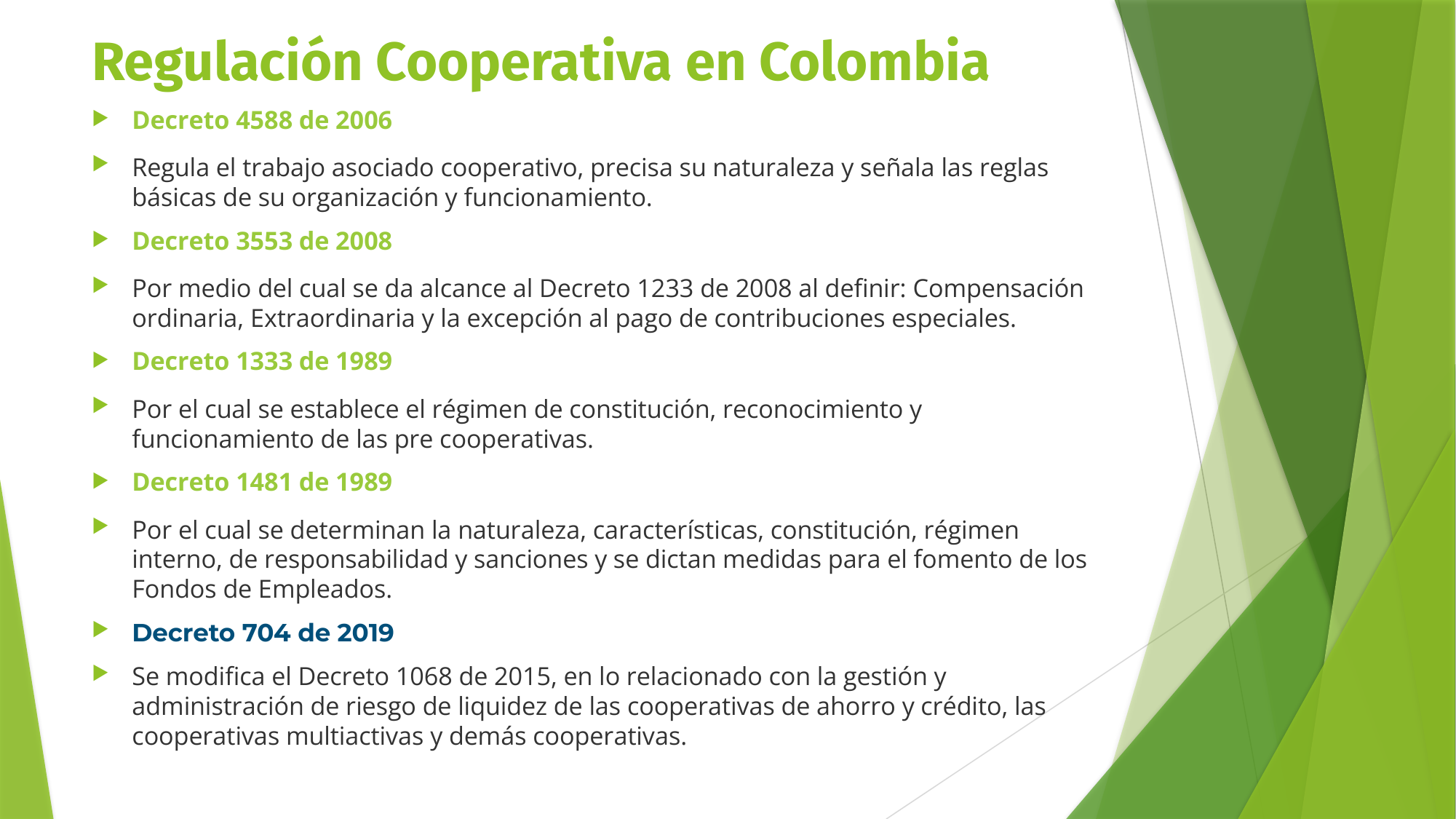

# Regulación Cooperativa en Colombia
Decreto 4588 de 2006
Regula el trabajo asociado cooperativo, precisa su naturaleza y señala las reglas básicas de su organización y funcionamiento.
Decreto 3553 de 2008
Por medio del cual se da alcance al Decreto 1233 de 2008 al definir: Compensación ordinaria, Extraordinaria y la excepción al pago de contribuciones especiales.
Decreto 1333 de 1989
Por el cual se establece el régimen de constitución, reconocimiento y funcionamiento de las pre cooperativas.
Decreto 1481 de 1989
Por el cual se determinan la naturaleza, características, constitución, régimen interno, de responsabilidad y sanciones y se dictan medidas para el fomento de los Fondos de Empleados.
Decreto 704 de 2019
Se modifica el Decreto 1068 de 2015, en lo relacionado con la gestión y administración de riesgo de liquidez de las cooperativas de ahorro y crédito, las cooperativas multiactivas y demás cooperativas.